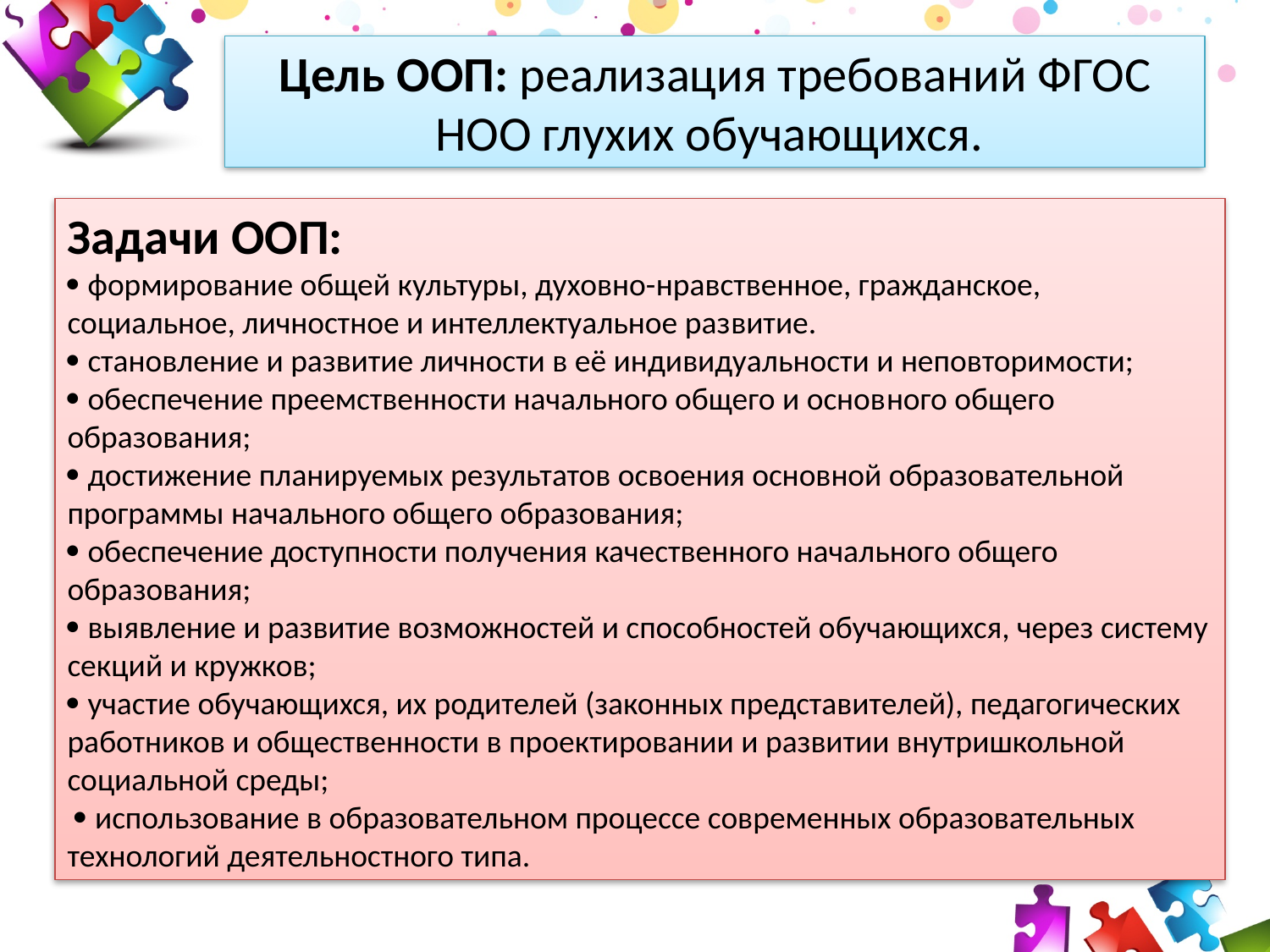

Цель ООП: реализация требований ФГОС НОО глухих обучающихся.
Задачи ООП:
• формирование общей культуры, духовно-­нравственное, гражданское, социальное, личностное и интеллектуальное раз­витие.
• становление и развитие личности в её индивидуальности и неповторимости;
• обеспечение преемственности начального общего и основ­ного общего образования;
• достижение планируемых результатов освоения основной образовательной программы начального общего образования;
• обеспечение доступности получения качественного начального общего образования;
• выявление и развитие возможностей и способностей обучающихся, через систему секций и кружков;
• участие обучающихся, их родителей (законных представителей), педагогических работников и общественности в проектировании и развитии внутришкольной социальной среды;
 • использование в образовательном процессе современных образовательных технологий деятельностного типа.